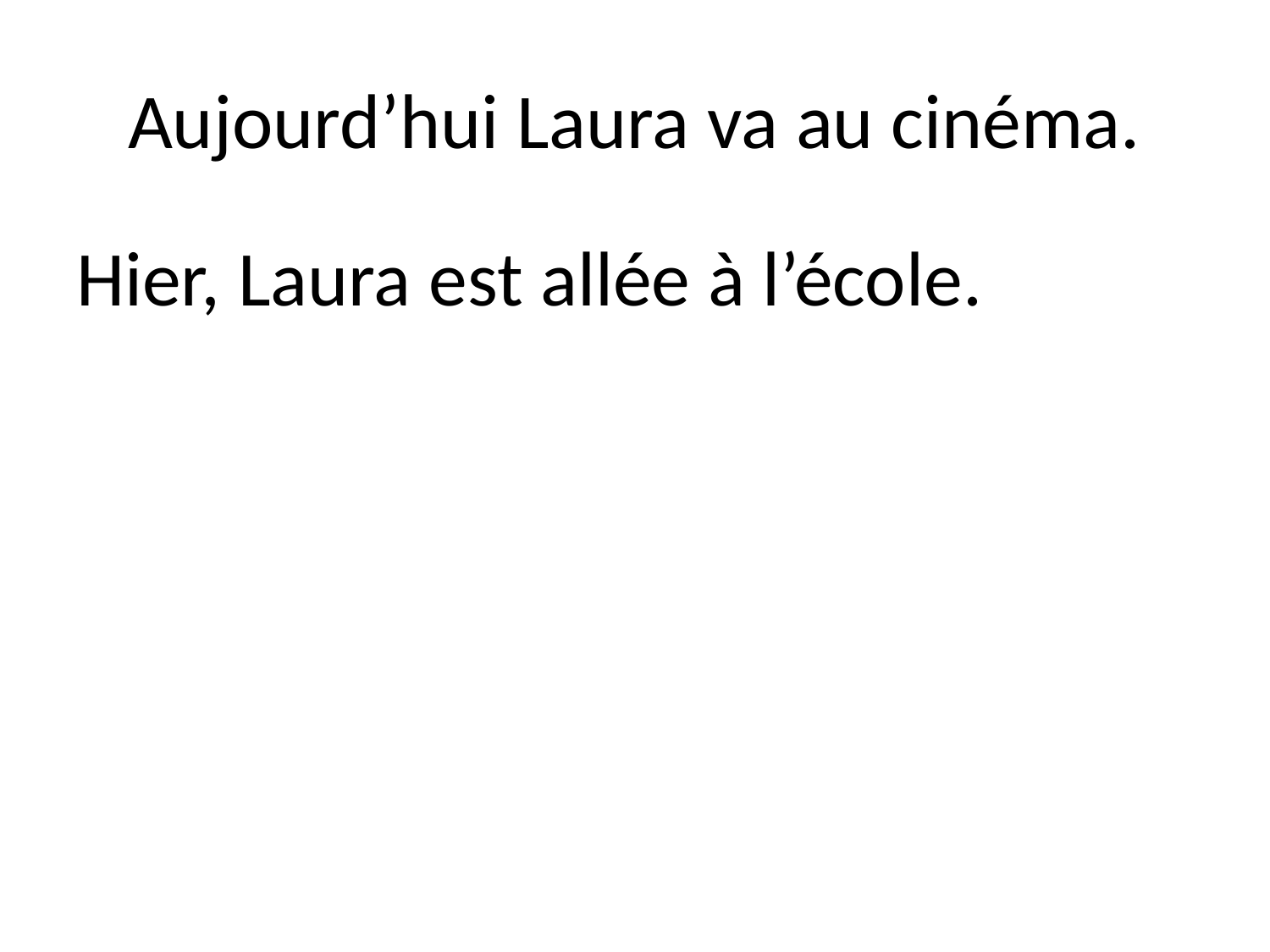

# Aujourd’hui Laura va au cinéma.
Hier, Laura est allée à l’école.